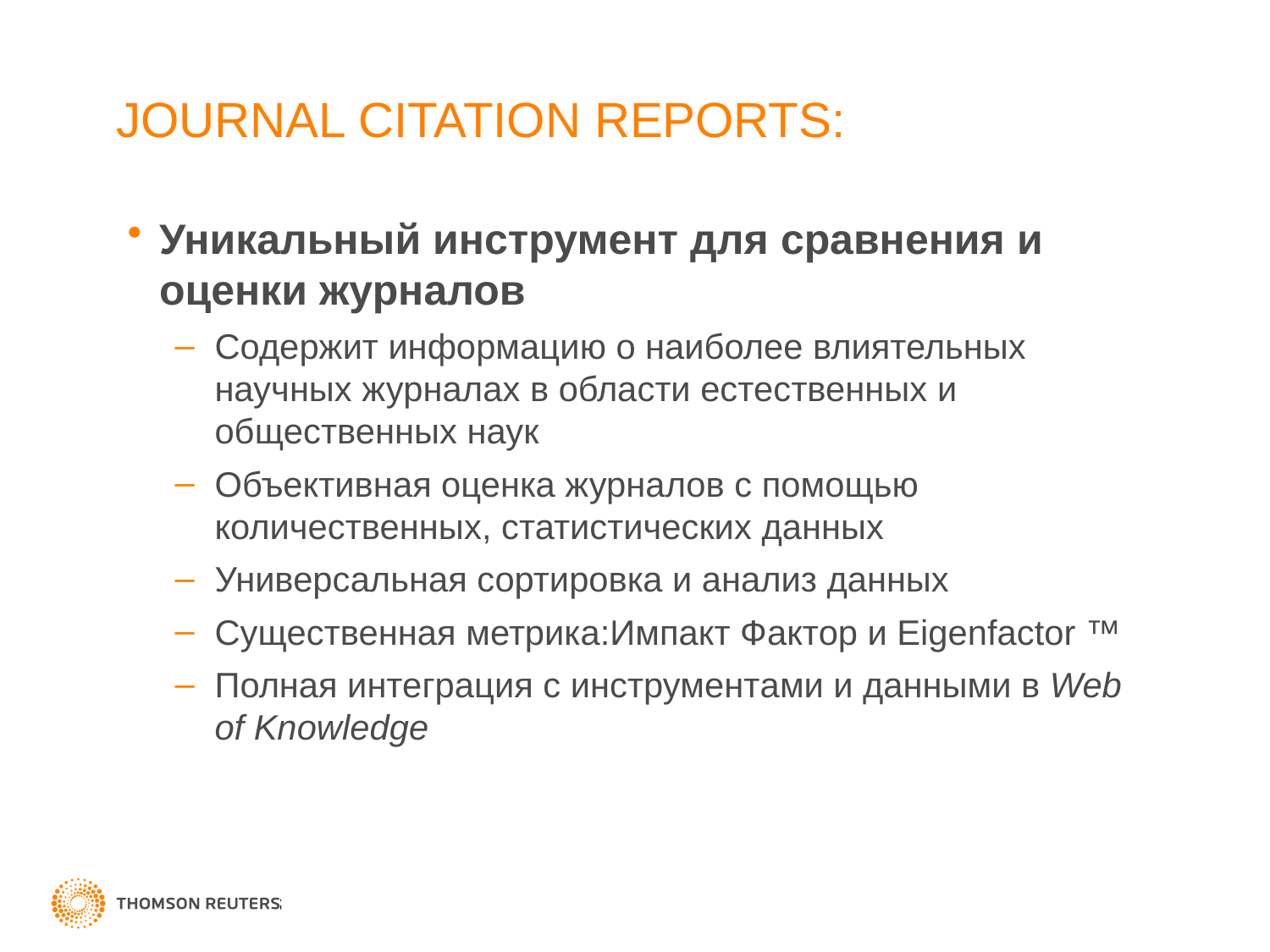

Уникальный инструмент для сравнения и оценки журналов
Содержит информацию о наиболее влиятельных научных журналах в области естественных и общественных наук
Объективная оценка журналов с помощью количественных, статистических данных
Универсальная сортировка и анализ данных
Существенная метрика:Импакт Фактор и Eigenfactor ™
Полная интеграция с инструментами и данными в Web of Knowledge

JOURNAL CITATION REPORTS: